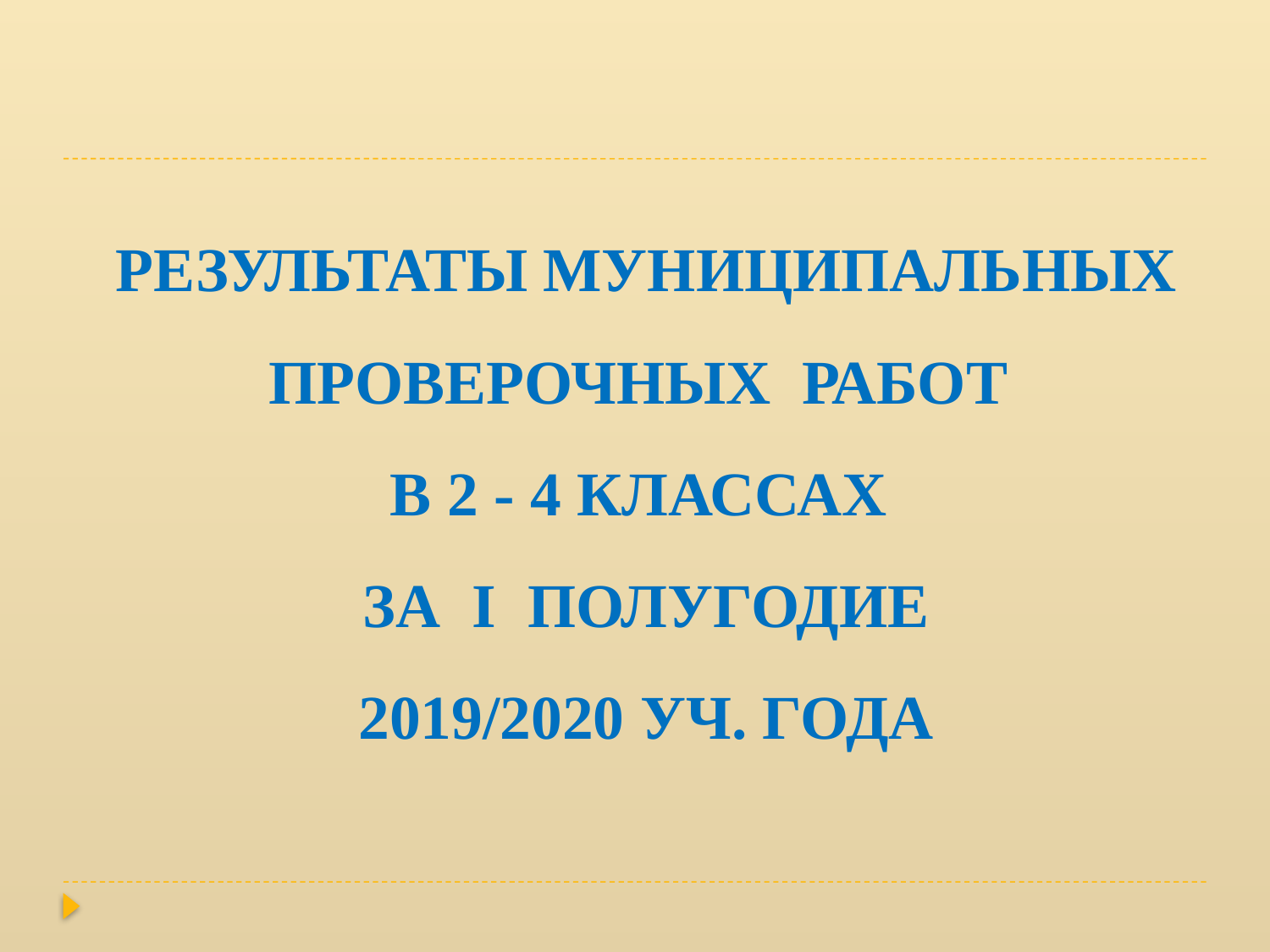

РЕЗУЛЬТАТЫ МУНИЦИПАЛЬНЫХ ПРОВЕРОЧНЫХ  РАБОТ
В 2 - 4 КЛАССАХ
ЗА  I  ПОЛУГОДИЕ
2019/2020 УЧ. ГОДА